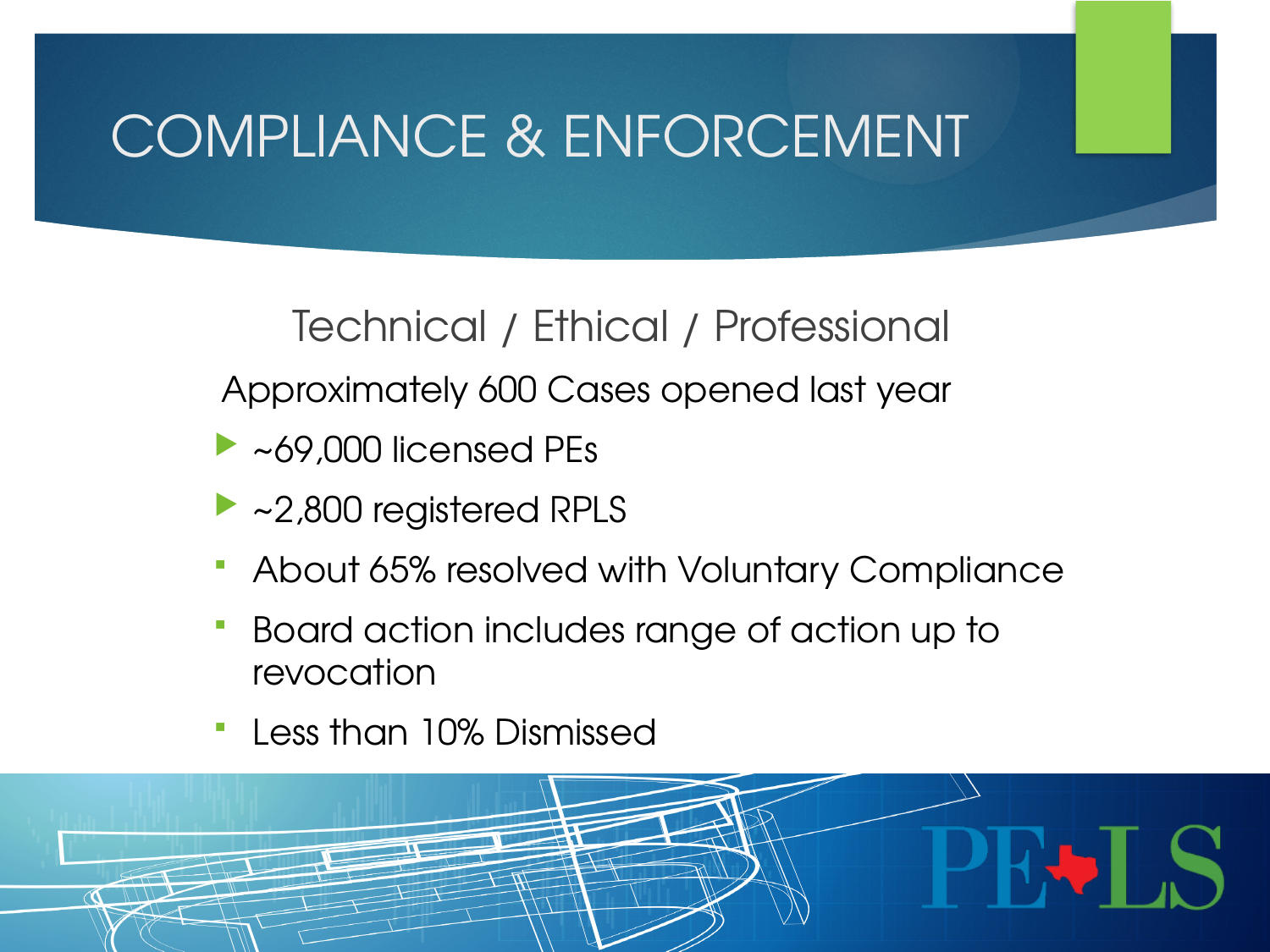

# Compliance & Enforcement
Technical / Ethical / Professional
Approximately 600 Cases opened last year
~69,000 licensed PEs
~2,800 registered RPLS
About 65% resolved with Voluntary Compliance
Board action includes range of action up to revocation
Less than 10% Dismissed